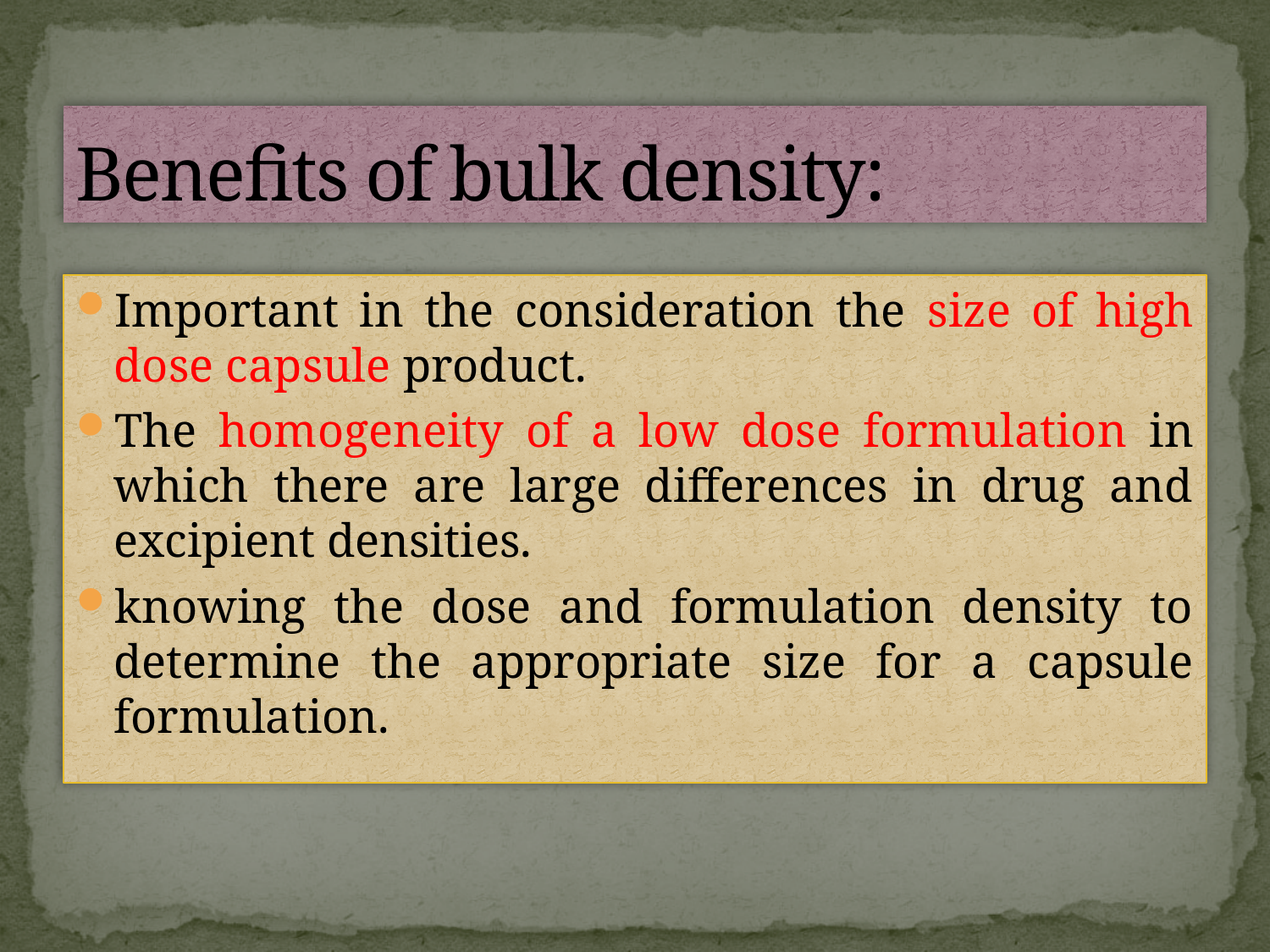

# Benefits of bulk density:
Important in the consideration the size of high dose capsule product.
The homogeneity of a low dose formulation in which there are large differences in drug and excipient densities.
knowing the dose and formulation density to determine the appropriate size for a capsule formulation.